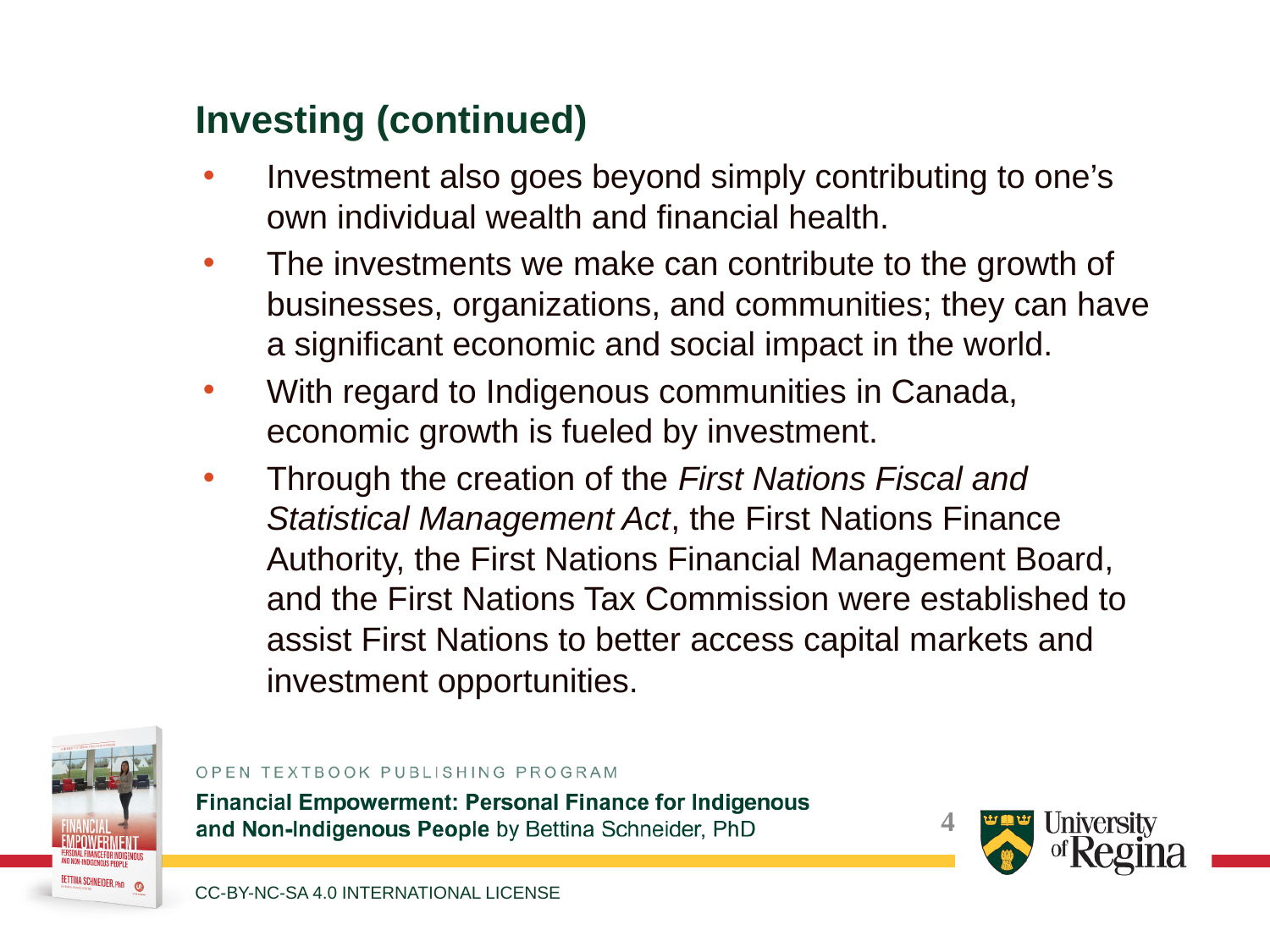

Investing (continued)
Investment also goes beyond simply contributing to one’s own individual wealth and financial health.
The investments we make can contribute to the growth of businesses, organizations, and communities; they can have a significant economic and social impact in the world.
With regard to Indigenous communities in Canada, economic growth is fueled by investment.
Through the creation of the First Nations Fiscal and Statistical Management Act, the First Nations Finance Authority, the First Nations Financial Management Board, and the First Nations Tax Commission were established to assist First Nations to better access capital markets and investment opportunities.
CC-BY-NC-SA 4.0 INTERNATIONAL LICENSE